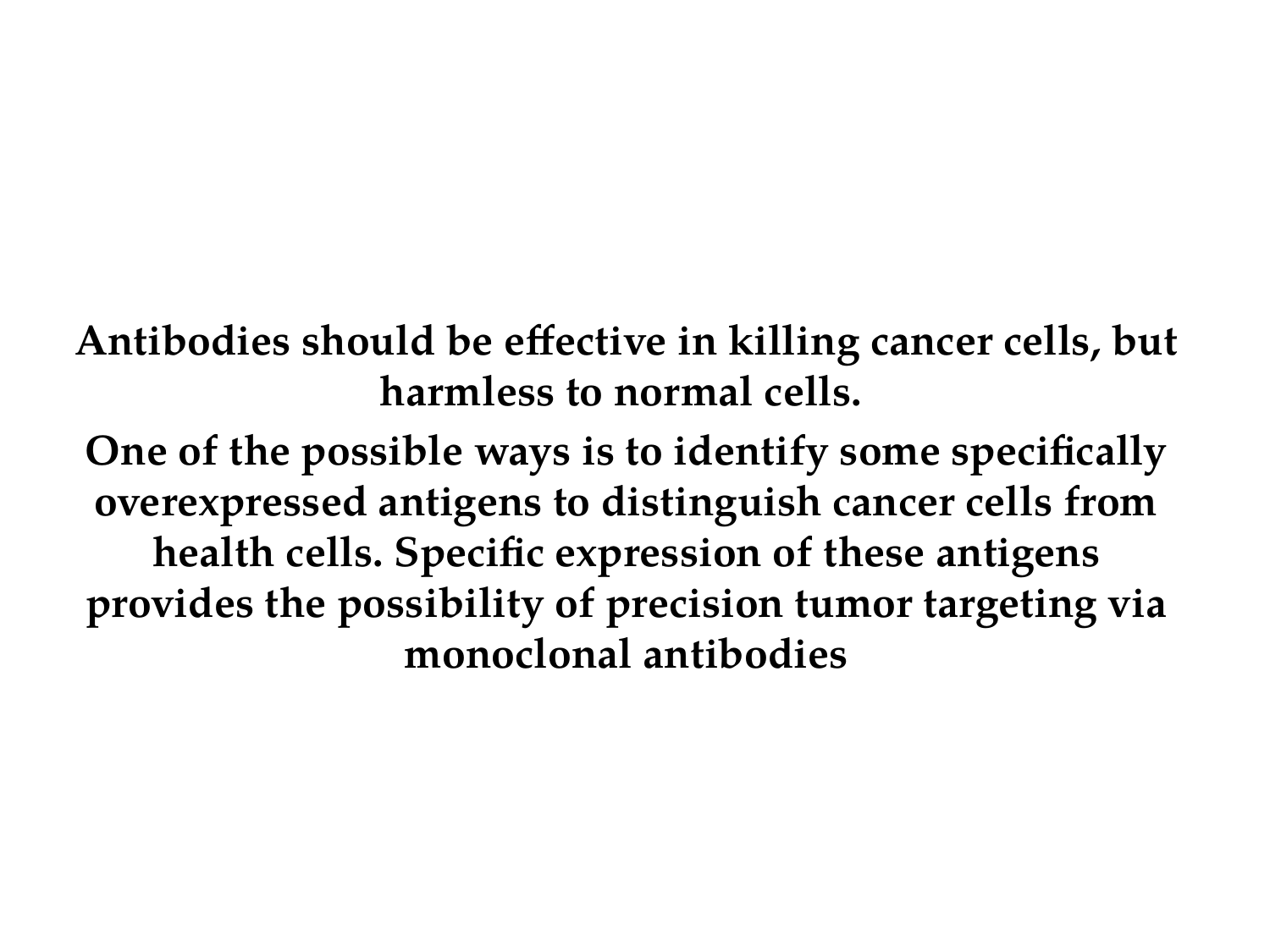

Antibodies should be effective in killing cancer cells, but harmless to normal cells.
One of the possible ways is to identify some specifically overexpressed antigens to distinguish cancer cells from health cells. Specific expression of these antigens provides the possibility of precision tumor targeting via monoclonal antibodies